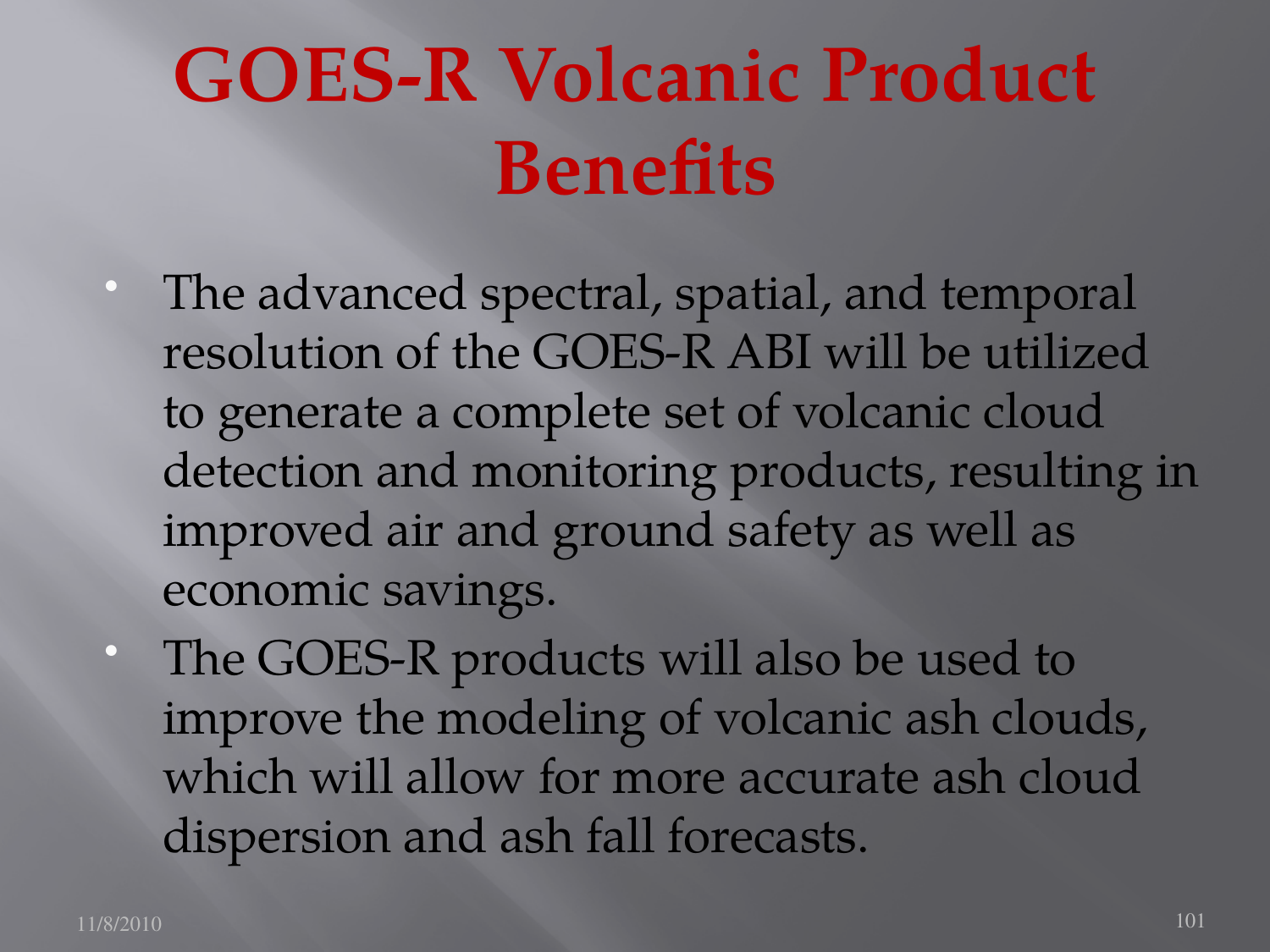

# GOES-R Volcanic Product Benefits
The advanced spectral, spatial, and temporal resolution of the GOES-R ABI will be utilized to generate a complete set of volcanic cloud detection and monitoring products, resulting in improved air and ground safety as well as economic savings.
The GOES-R products will also be used to improve the modeling of volcanic ash clouds, which will allow for more accurate ash cloud dispersion and ash fall forecasts.
11/8/2010
101